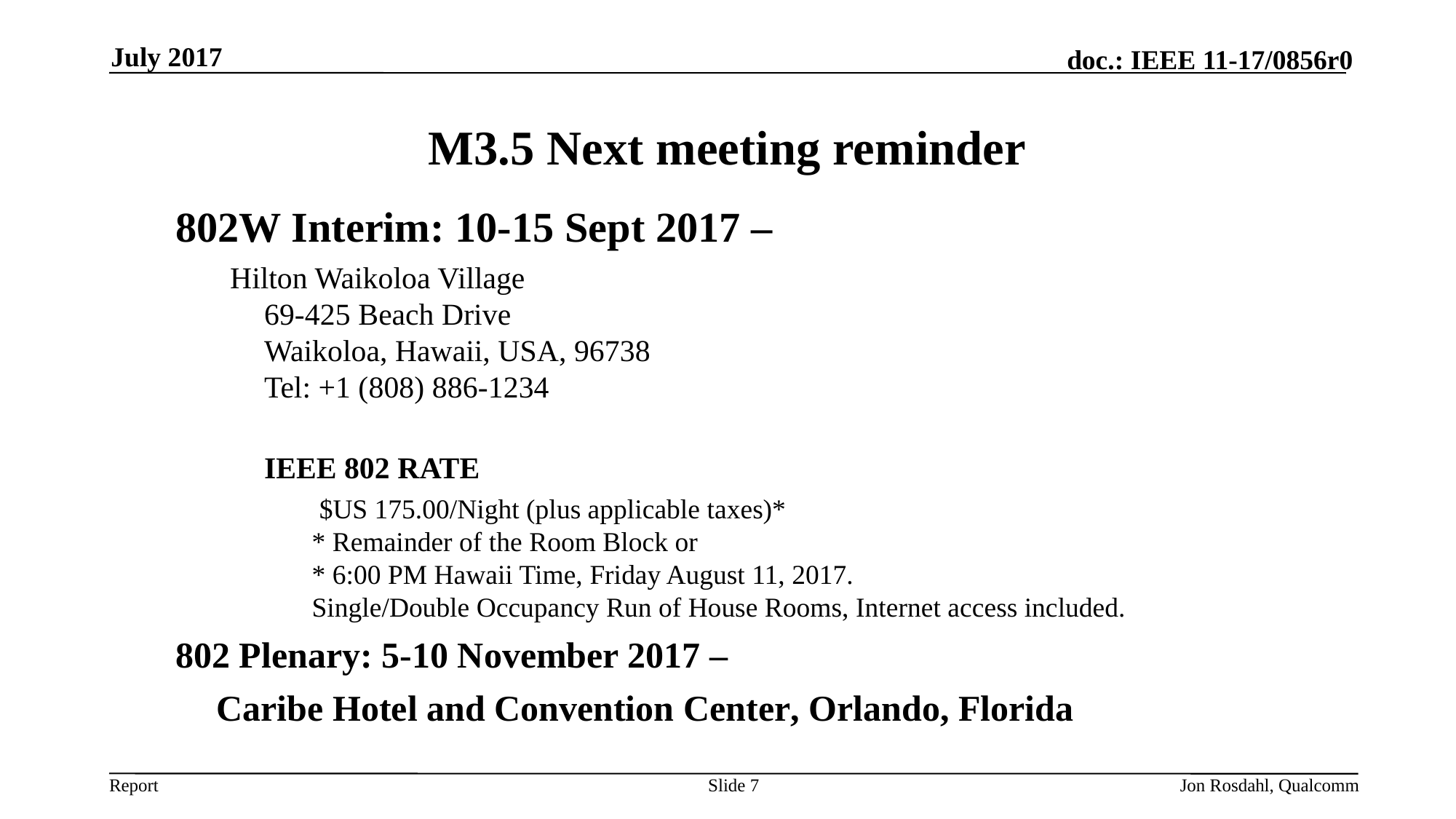

July 2017
# M3.5 Next meeting reminder
802W Interim: 10-15 Sept 2017 –
Hilton Waikoloa Village
69-425 Beach Drive
Waikoloa, Hawaii, USA, 96738
Tel: +1 (808) 886-1234
IEEE 802 RATE
     $US 175.00/Night (plus applicable taxes)*
* Remainder of the Room Block or
* 6:00 PM Hawaii Time, Friday August 11, 2017.
Single/Double Occupancy Run of House Rooms, Internet access included.
802 Plenary: 5-10 November 2017 –
	Caribe Hotel and Convention Center, Orlando, Florida

Slide 7
Jon Rosdahl, Qualcomm